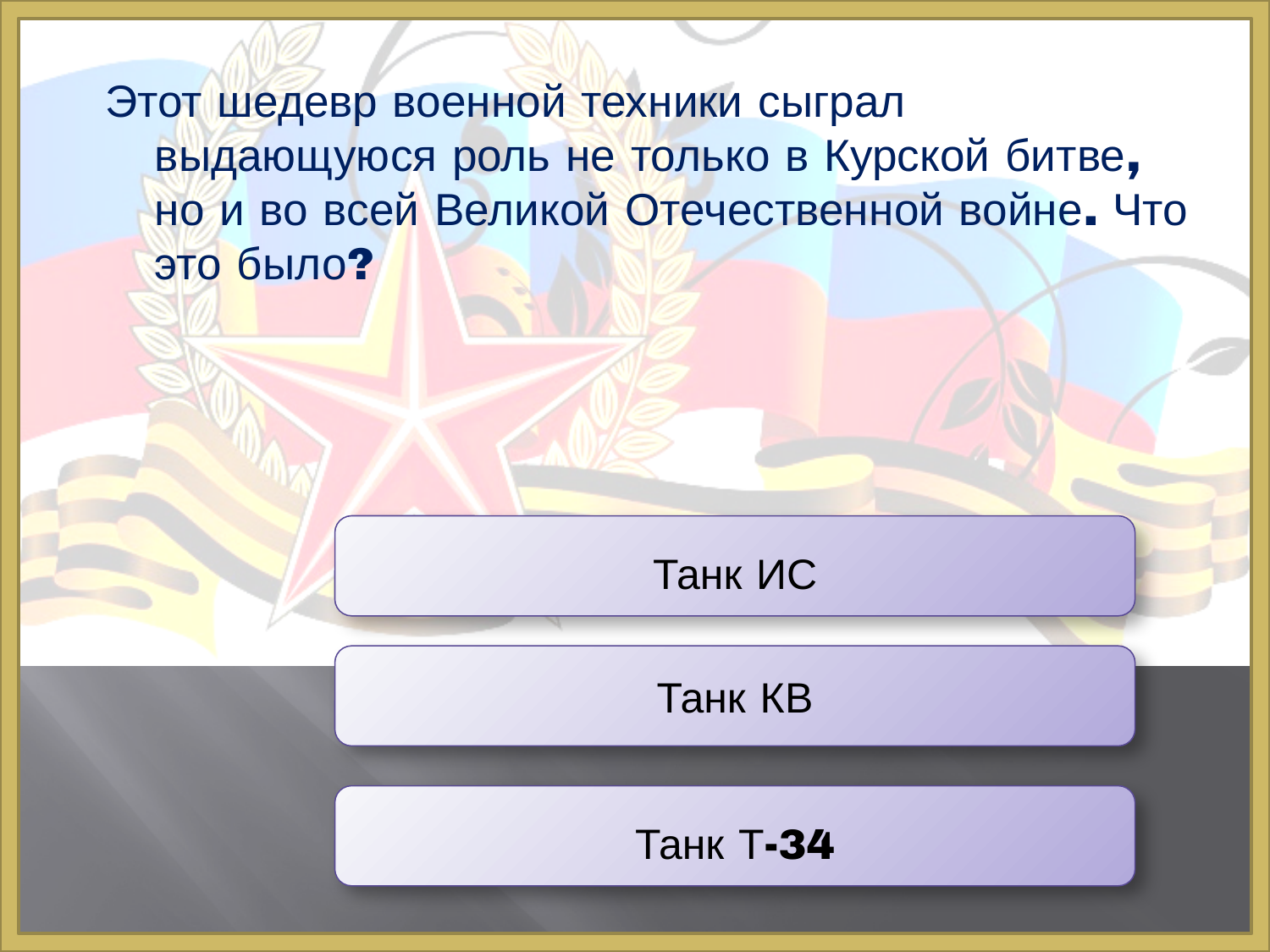

Этот шедевр военной техники сыграл выдающуюся роль не только в Курской битве, но и во всей Великой Отечественной войне. Что это было?

Танк ИС

Танк КВ

Танк Т-34